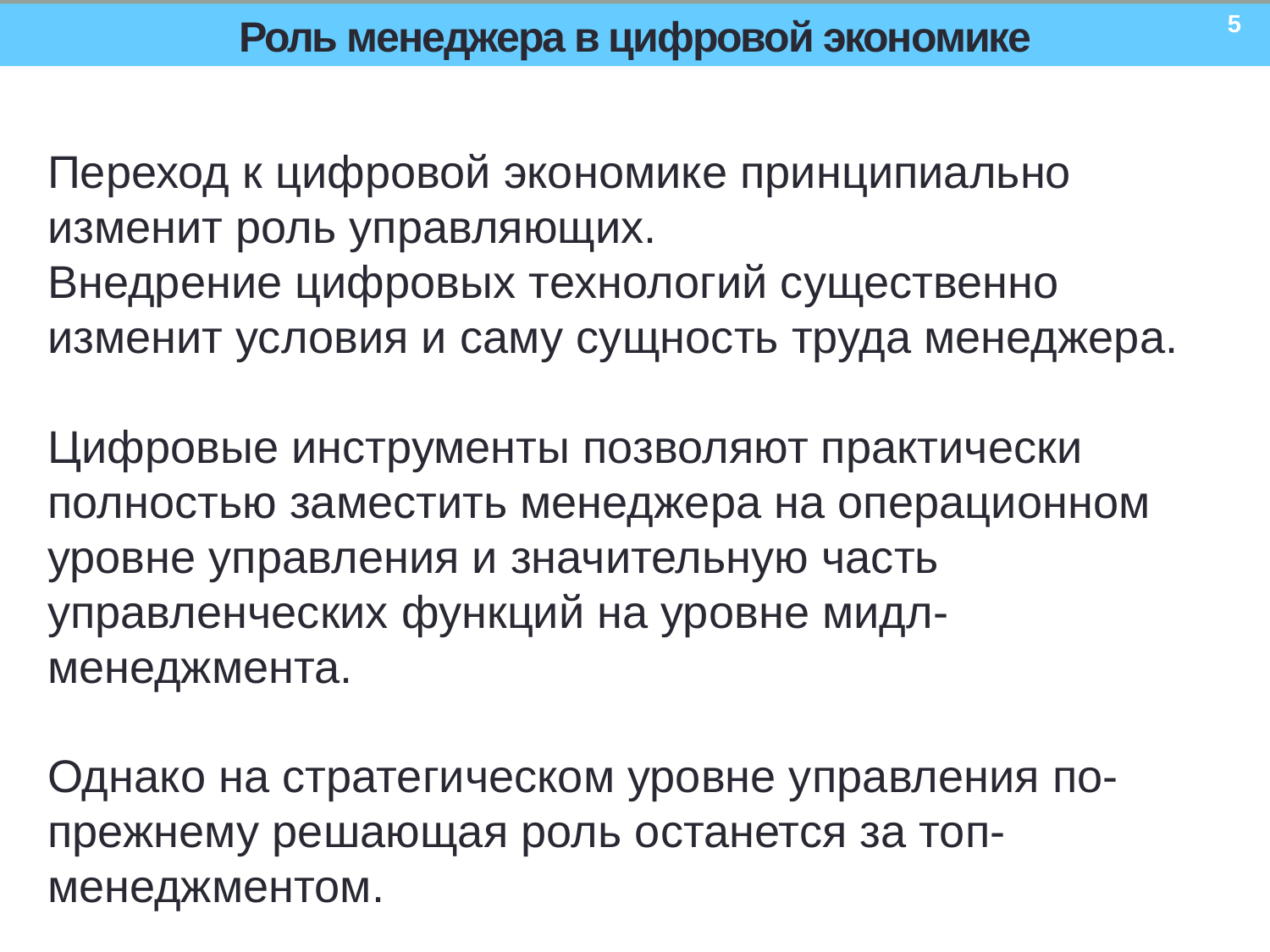

5
# Роль менеджера в цифровой экономике
Переход к цифровой экономике принципиально изменит роль управляющих.
Внедрение цифровых технологий существенно изменит условия и саму сущность труда менеджера.

Цифровые инструменты позволяют практически полностью заместить менеджера на операционном уровне управления и значительную часть управленческих функций на уровне мидл-менеджмента.

Однако на стратегическом уровне управления по-прежнему решающая роль останется за топ-менеджментом.